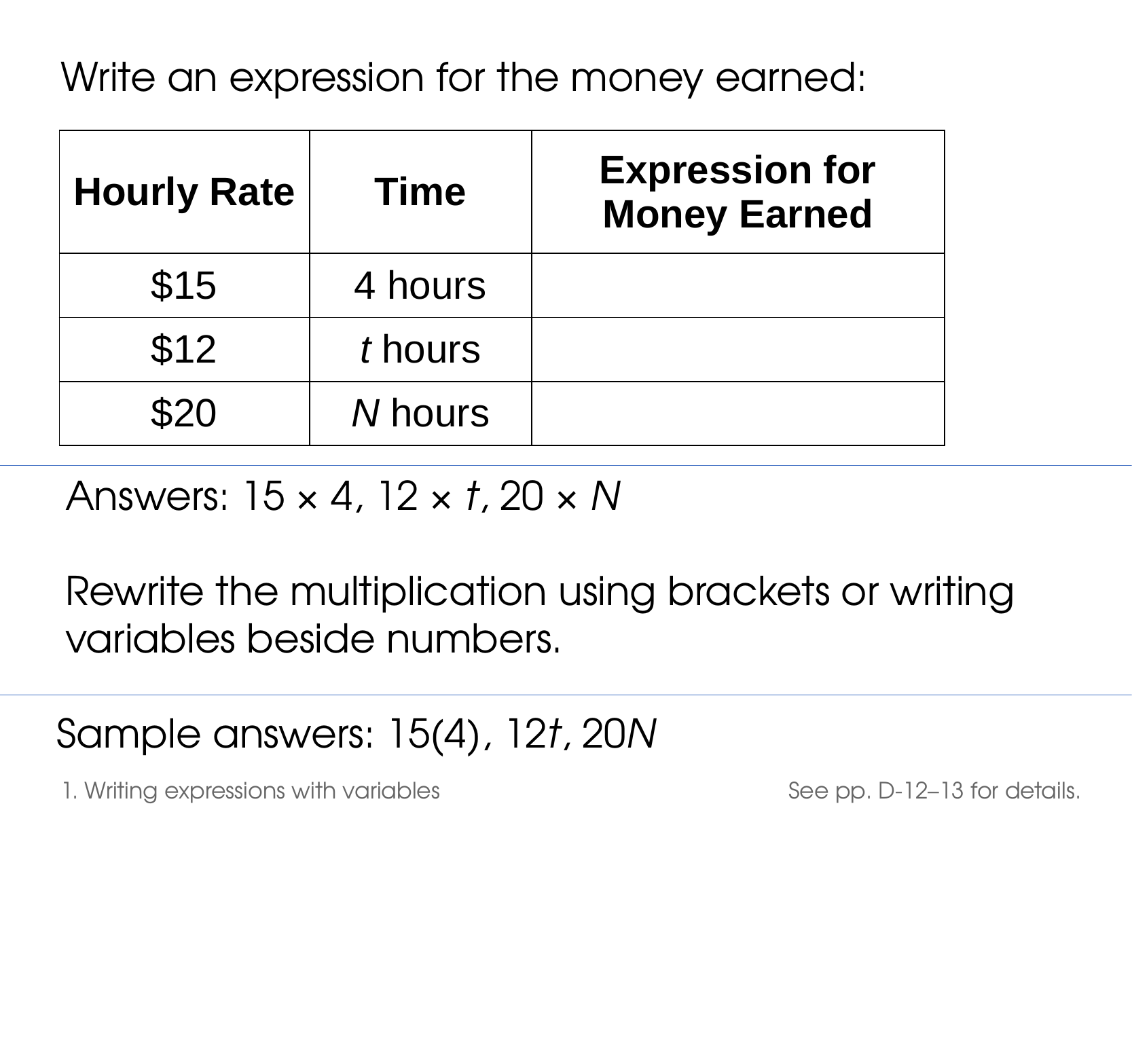

Write an expression for the money earned:
| Hourly Rate | Time | Expression for Money Earned |
| --- | --- | --- |
| $15 | 4 hours |  |
| $12 | t hours |  |
| $20 | N hours |  |
Answers: 15 × 4, 12 × t, 20 × N

Rewrite the multiplication using brackets or writing variables beside numbers.
Sample answers: 15(4), 12t, 20N
1. Writing expressions with variables
See pp. D-12–13 for details.